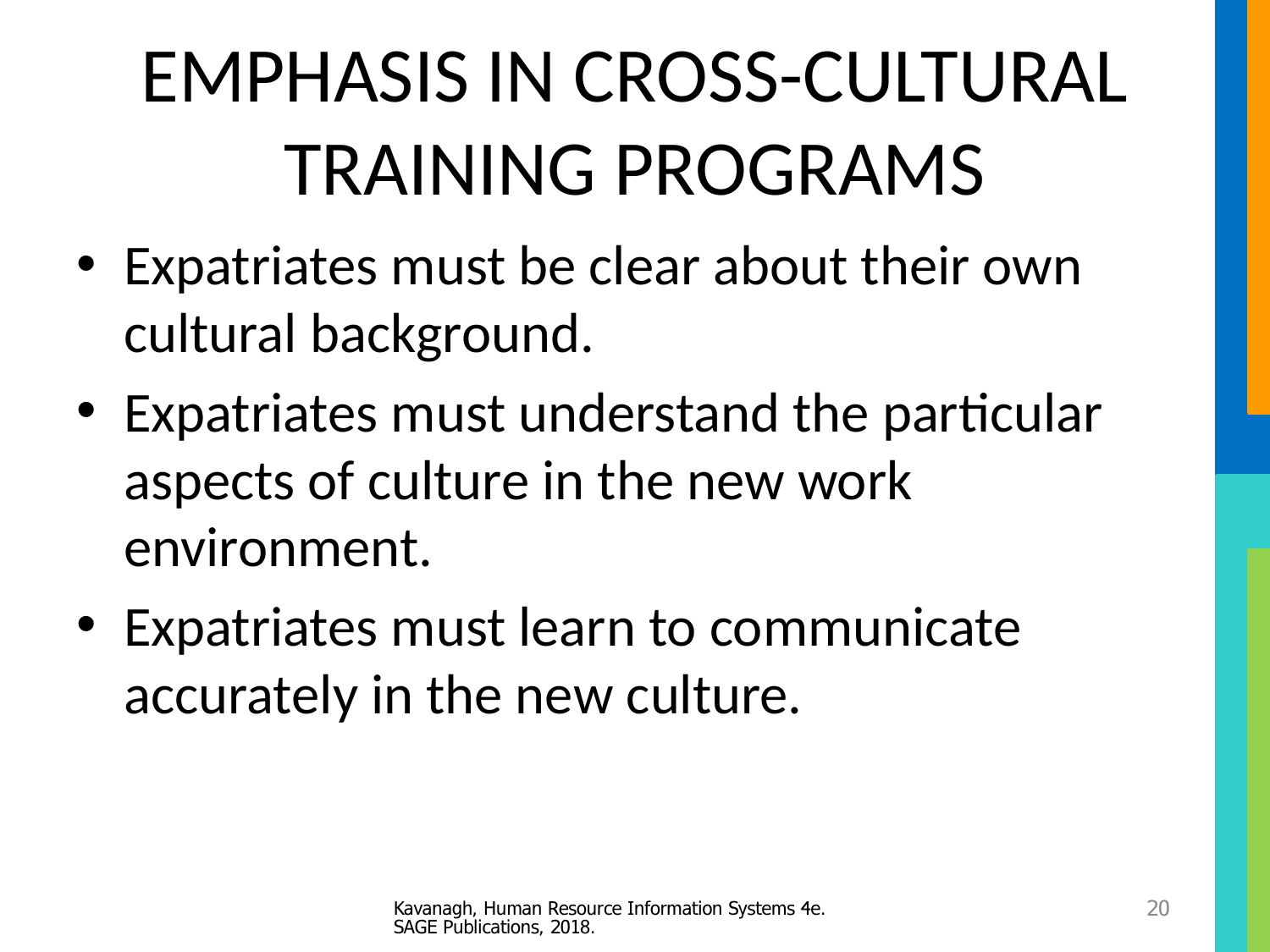

# EMPHASIS IN CROSS-CULTURAL TRAINING PROGRAMS
Expatriates must be clear about their own cultural background.
Expatriates must understand the particular aspects of culture in the new work environment.
Expatriates must learn to communicate accurately in the new culture.

Kavanagh, Human Resource Information Systems 4e. SAGE Publications, 2018.
20